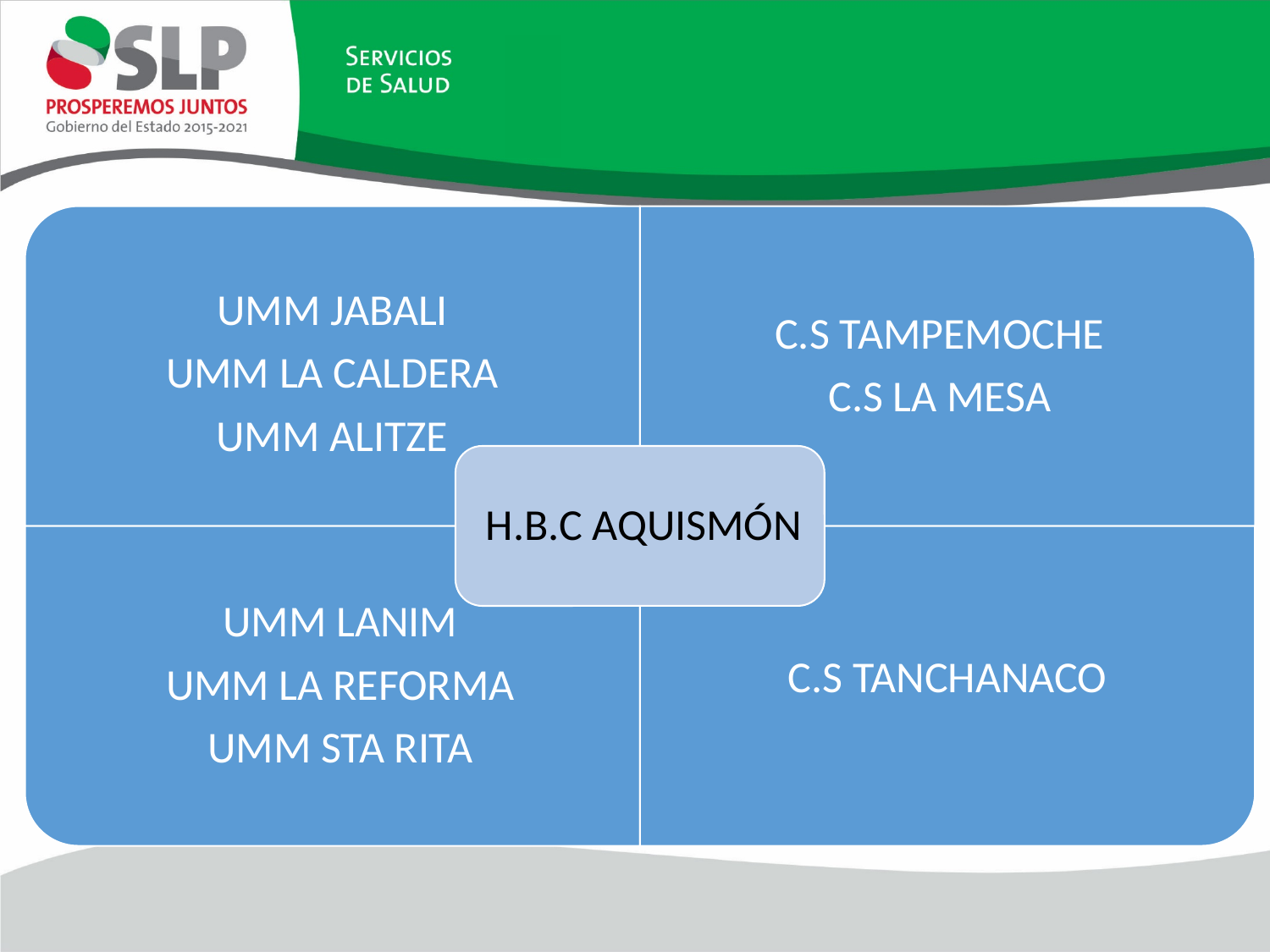

UMM JABALI
UMM LA CALDERA
UMM ALITZE
C.S TAMPEMOCHE
C.S LA MESA
UMM LANIM
UMM LA REFORMA
UMM STA RITA
C.S TANCHANACO
H.B.C AQUISMÓN